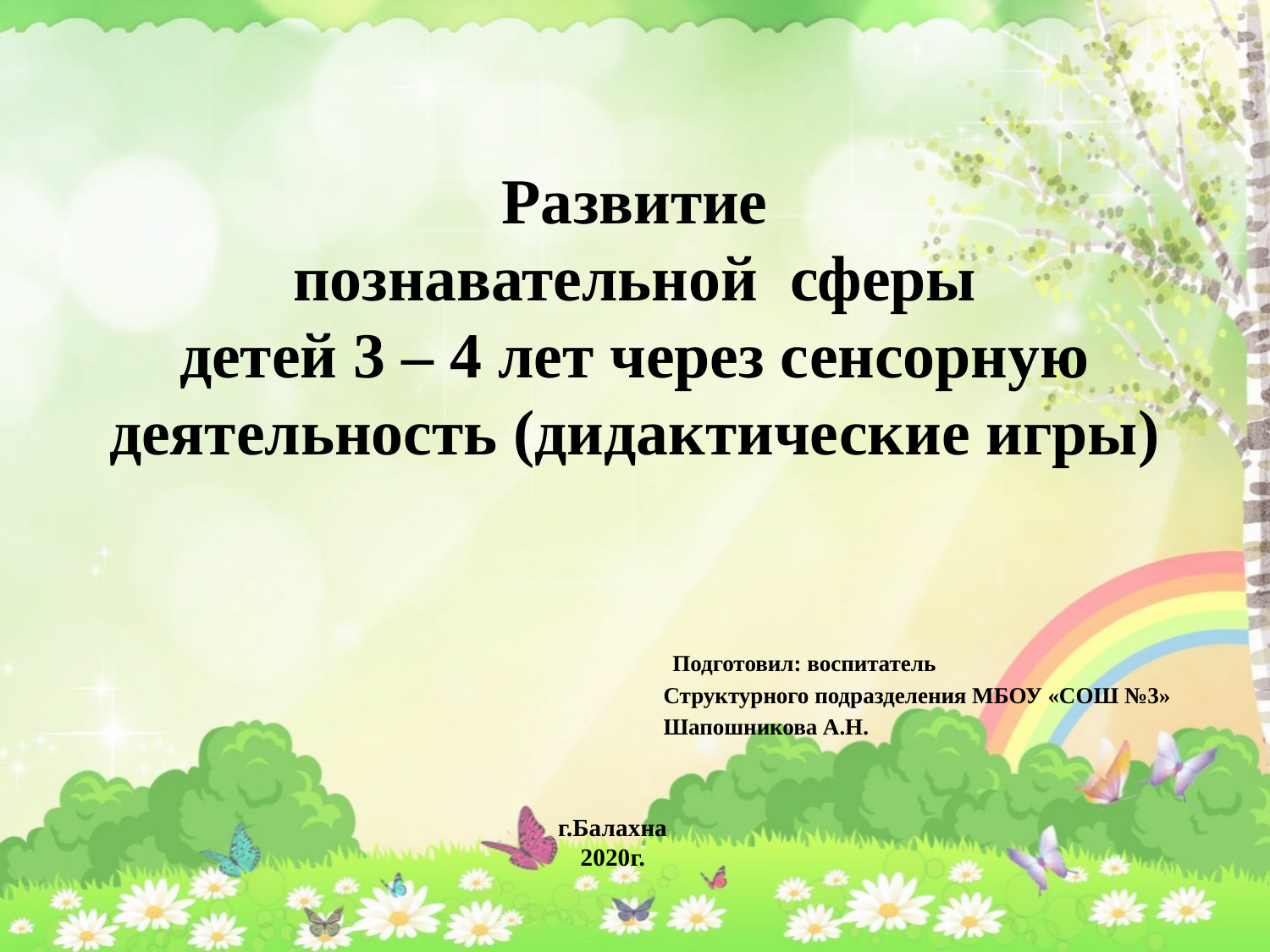

# Развитие познавательной  сферы детей 3 – 4 лет через сенсорную деятельность (дидактические игры)

                                                           Подготовил: воспитатель
                             Структурного подразделения МБОУ «СОШ №3»
                             Шапошникова А.Н.

г.Балахна
2020г.